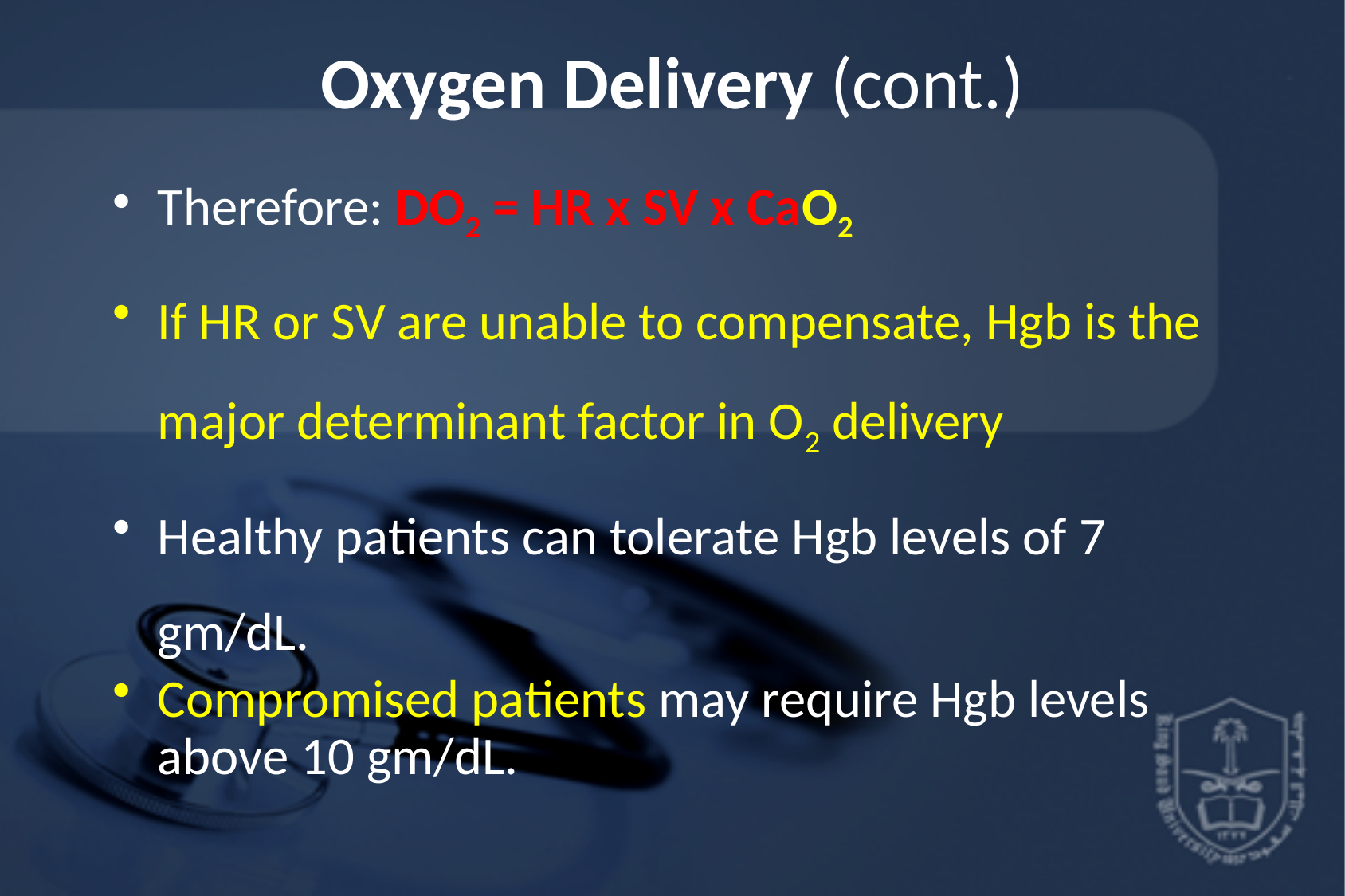

# Oxygen Delivery (cont.)
Therefore: DO2 = HR x SV x CaO2
If HR or SV are unable to compensate, Hgb is the major determinant factor in O2 delivery
Healthy patients can tolerate Hgb levels of 7 gm/dL.
Compromised patients may require Hgb levels above 10 gm/dL.